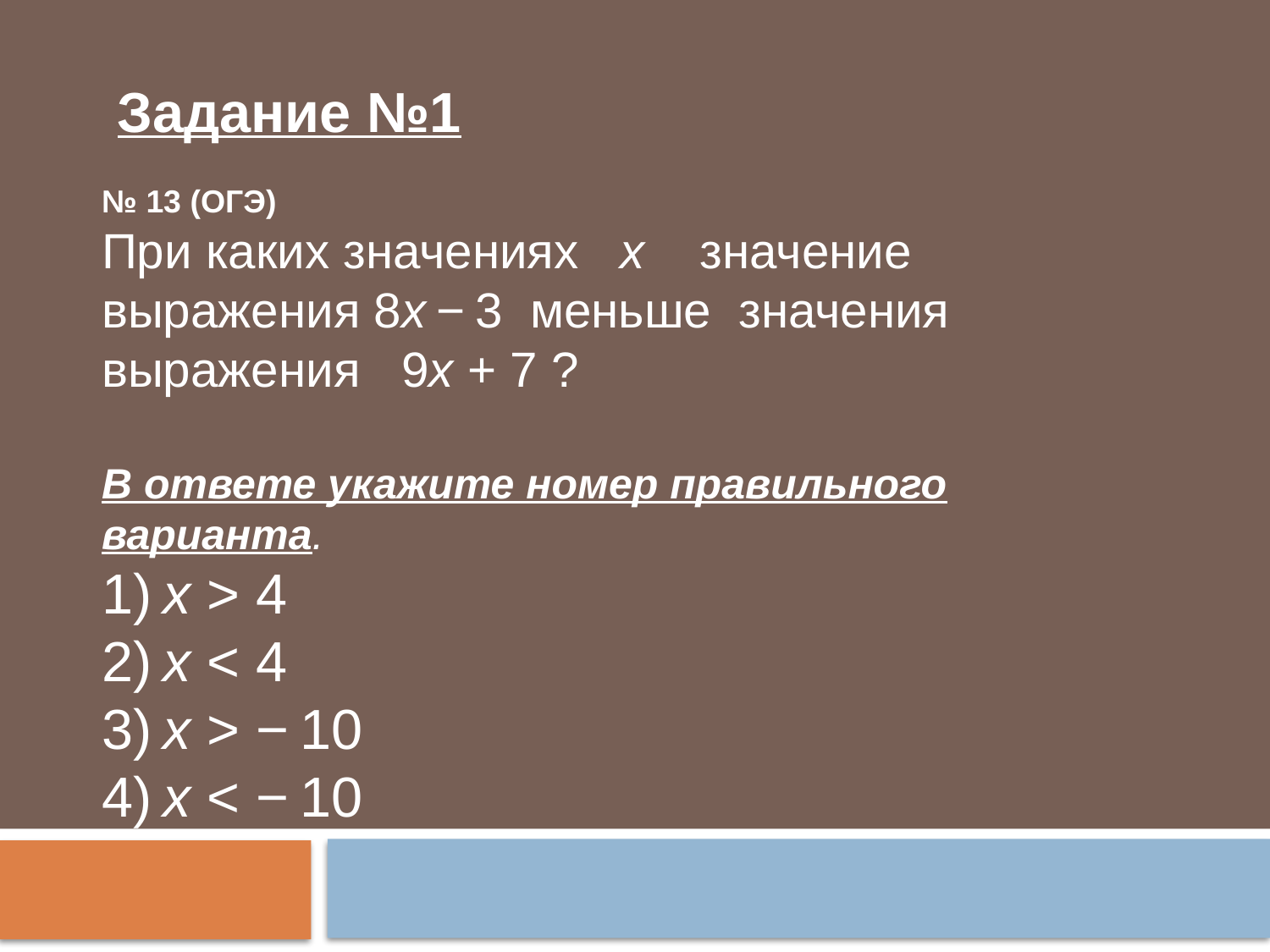

Задание №1

№ 13 (ОГЭ)
При каких значениях   x    значение выражения 8x − 3  меньше  значения выражения   9x + 7 ?

В ответе укажите номер правильного варианта.
1) x > 4
2) x < 4
3) x > − 10
4) x < − 10